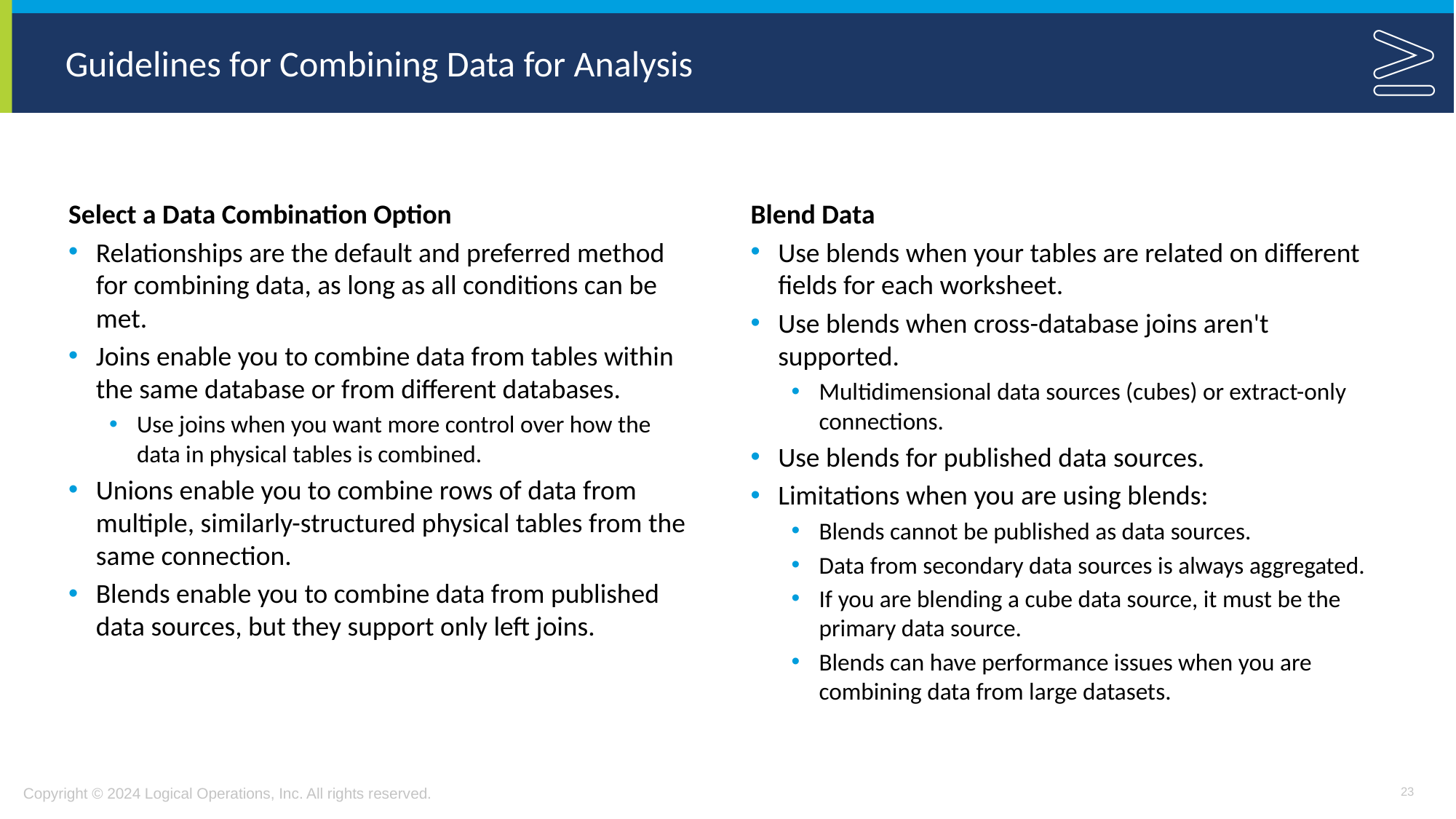

# Guidelines for Combining Data for Analysis
Select a Data Combination Option
Relationships are the default and preferred method for combining data, as long as all conditions can be met.
Joins enable you to combine data from tables within the same database or from different databases.
Use joins when you want more control over how the data in physical tables is combined.
Unions enable you to combine rows of data from multiple, similarly-structured physical tables from the same connection.
Blends enable you to combine data from published data sources, but they support only left joins.
Blend Data
Use blends when your tables are related on different fields for each worksheet.
Use blends when cross-database joins aren't supported.
Multidimensional data sources (cubes) or extract-only connections.
Use blends for published data sources.
Limitations when you are using blends:
Blends cannot be published as data sources.
Data from secondary data sources is always aggregated.
If you are blending a cube data source, it must be the primary data source.
Blends can have performance issues when you are combining data from large datasets.

23